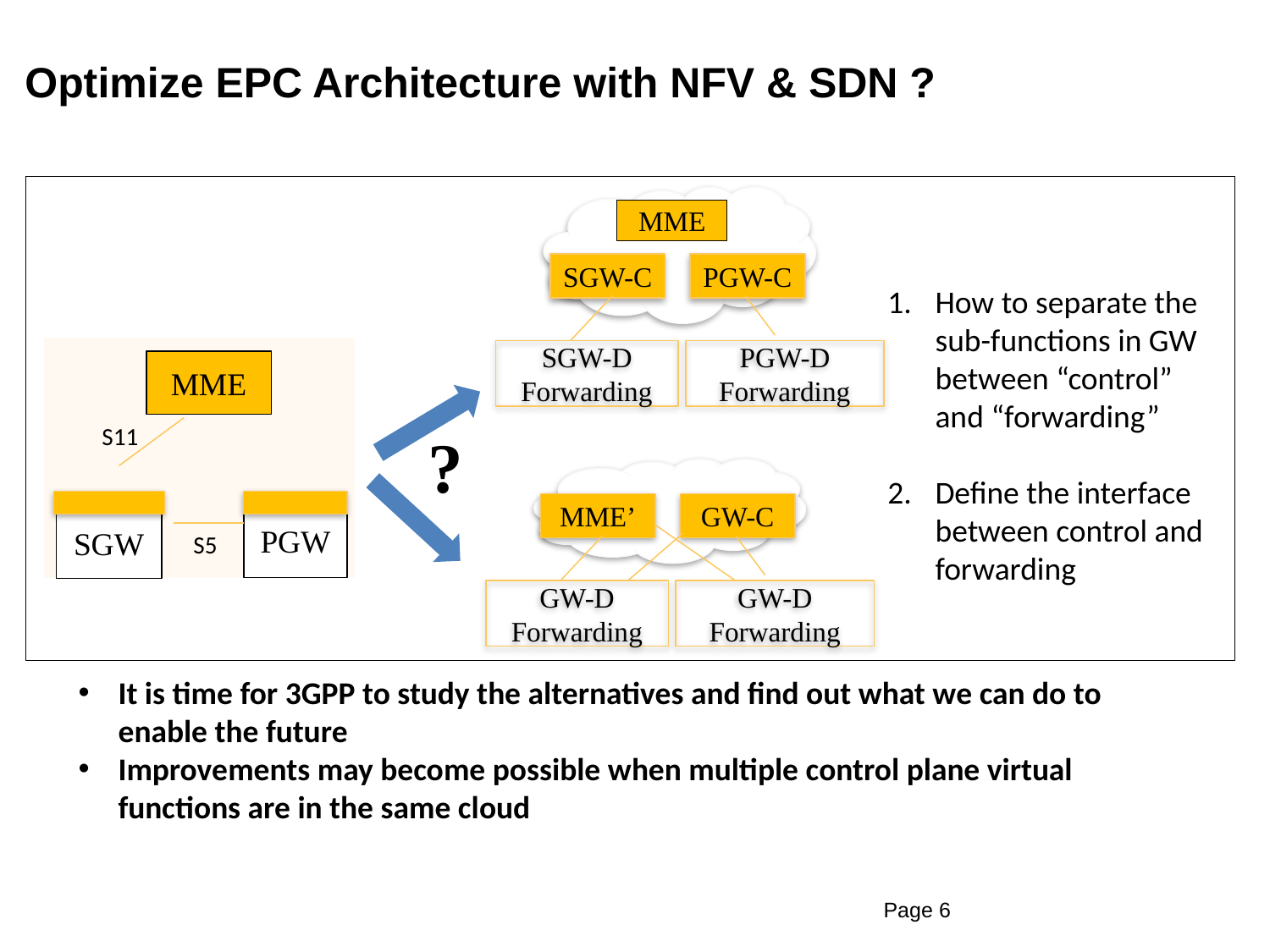

# Optimize EPC Architecture with NFV & SDN ?

MME
PGW-C
SGW-C
How to separate the sub-functions in GW between “control” and “forwarding”

Define the interface between control and forwarding

SGW-D
Forwarding
PGW-D
Forwarding
MME

S11
?

GW-C
MME’

PGW
SGW
S5
GW-D
Forwarding
GW-D
Forwarding
It is time for 3GPP to study the alternatives and find out what we can do to enable the future
Improvements may become possible when multiple control plane virtual functions are in the same cloud